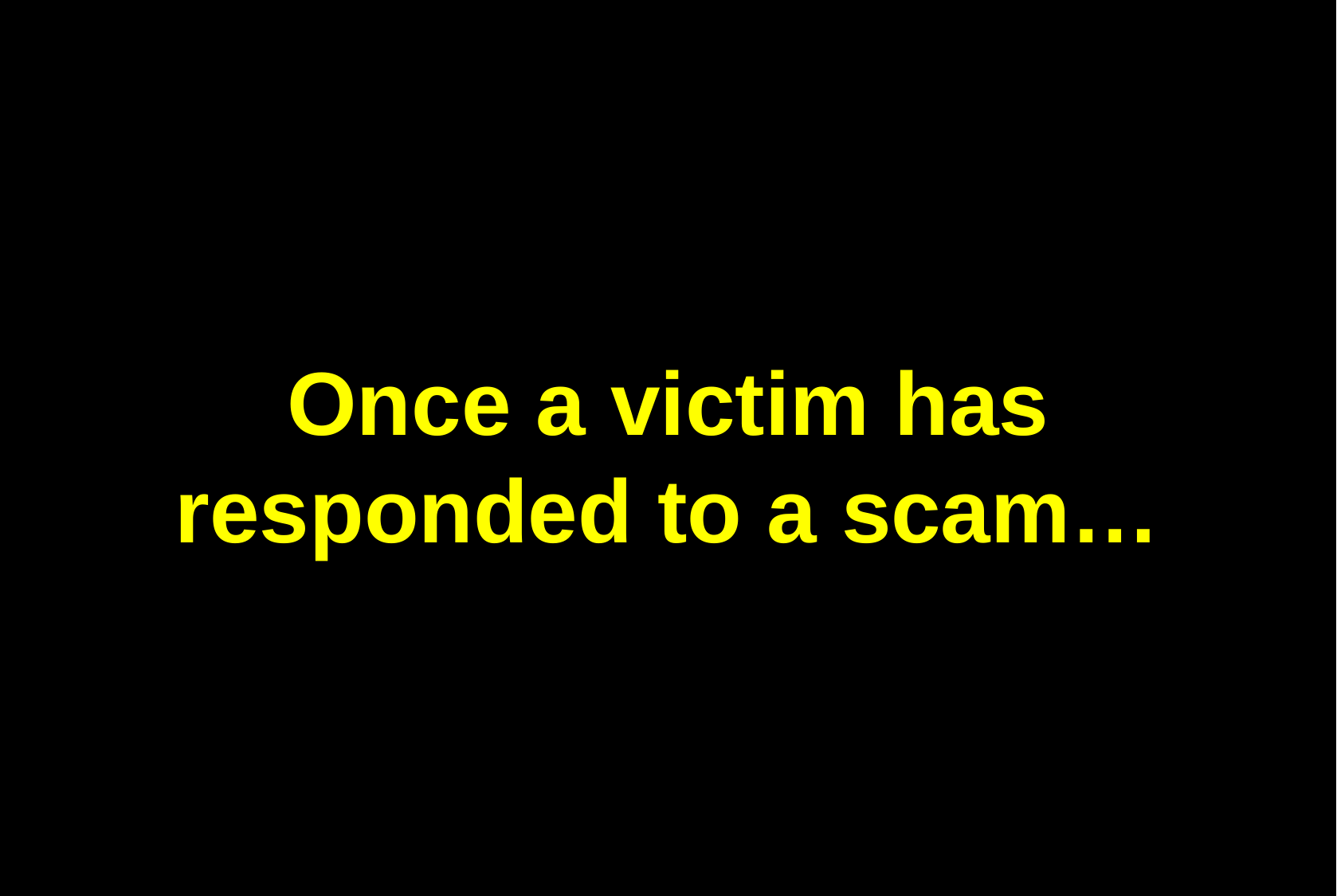

# Once a victim has responded to a scam…